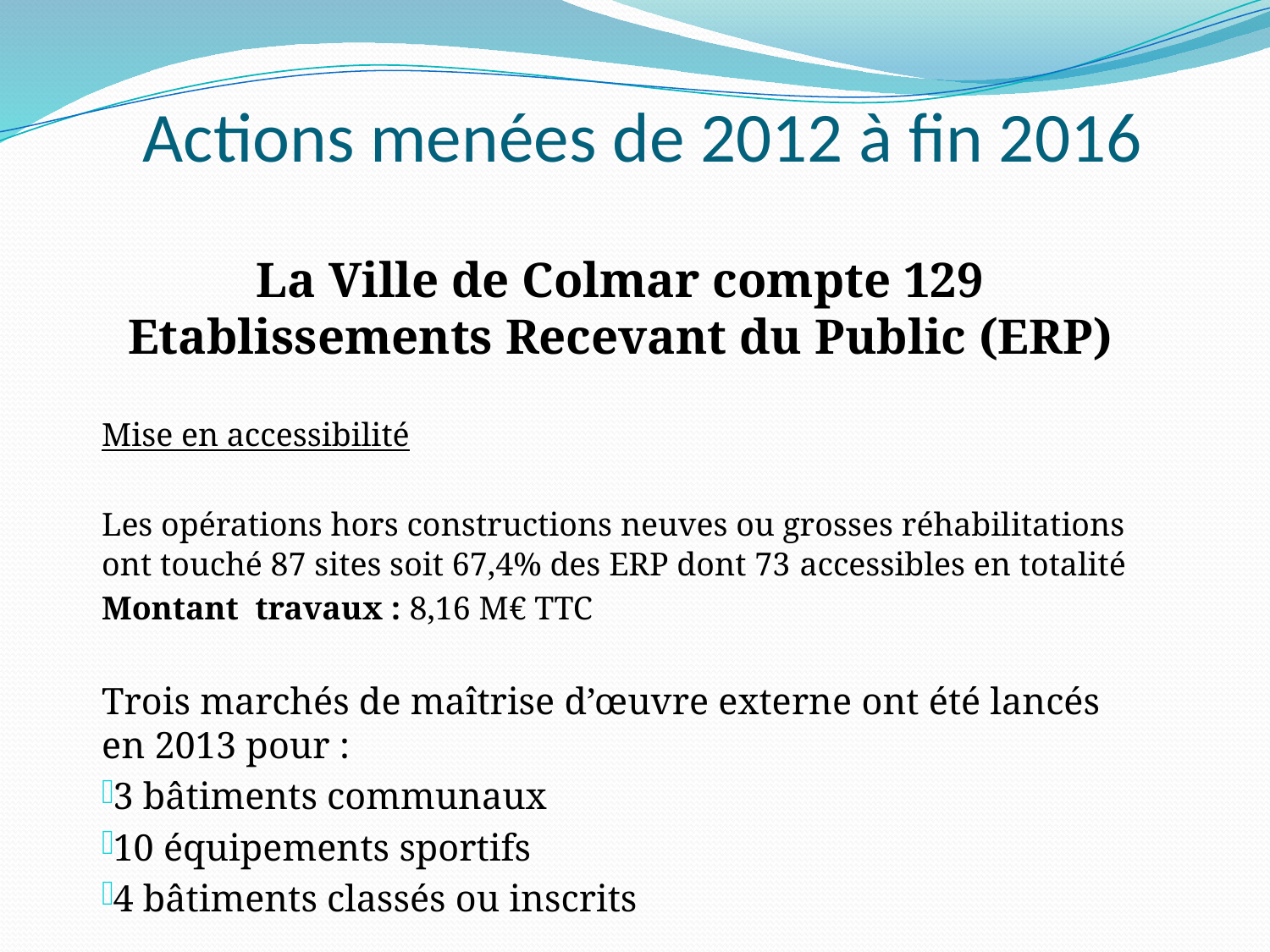

# Actions menées de 2012 à fin 2016

La Ville de Colmar compte 129 Etablissements Recevant du Public (ERP)

Mise en accessibilité

Les opérations hors constructions neuves ou grosses réhabilitations ont touché 87 sites soit 67,4% des ERP dont 73 accessibles en totalité
Montant  travaux : 8,16 M€ TTC

Trois marchés de maîtrise d’œuvre externe ont été lancés en 2013 pour :
3 bâtiments communaux
10 équipements sportifs
4 bâtiments classés ou inscrits